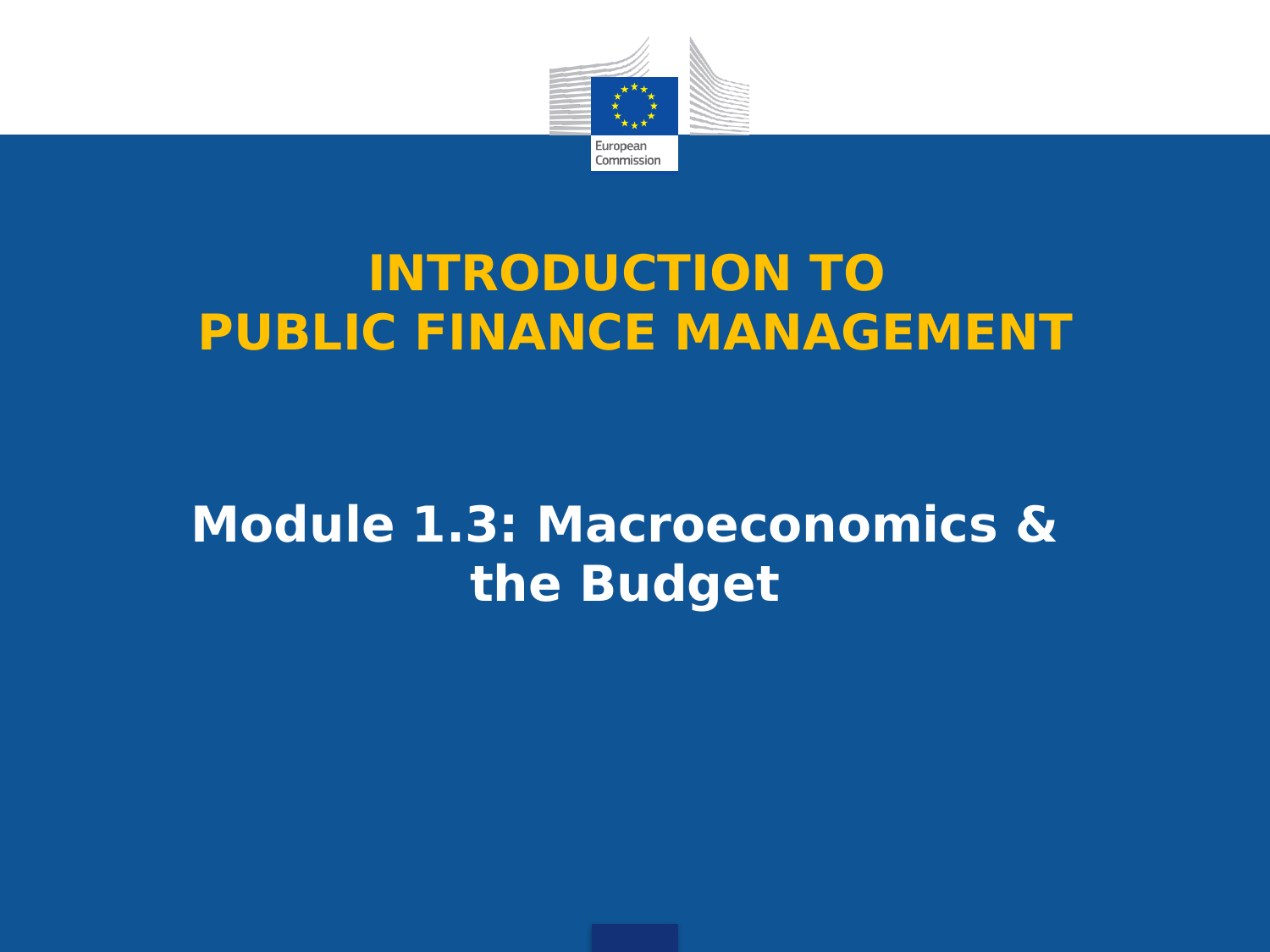

# INTRODUCTION TO PUBLIC FINANCE MANAGEMENT
Module 1.3: Macroeconomics & the Budget